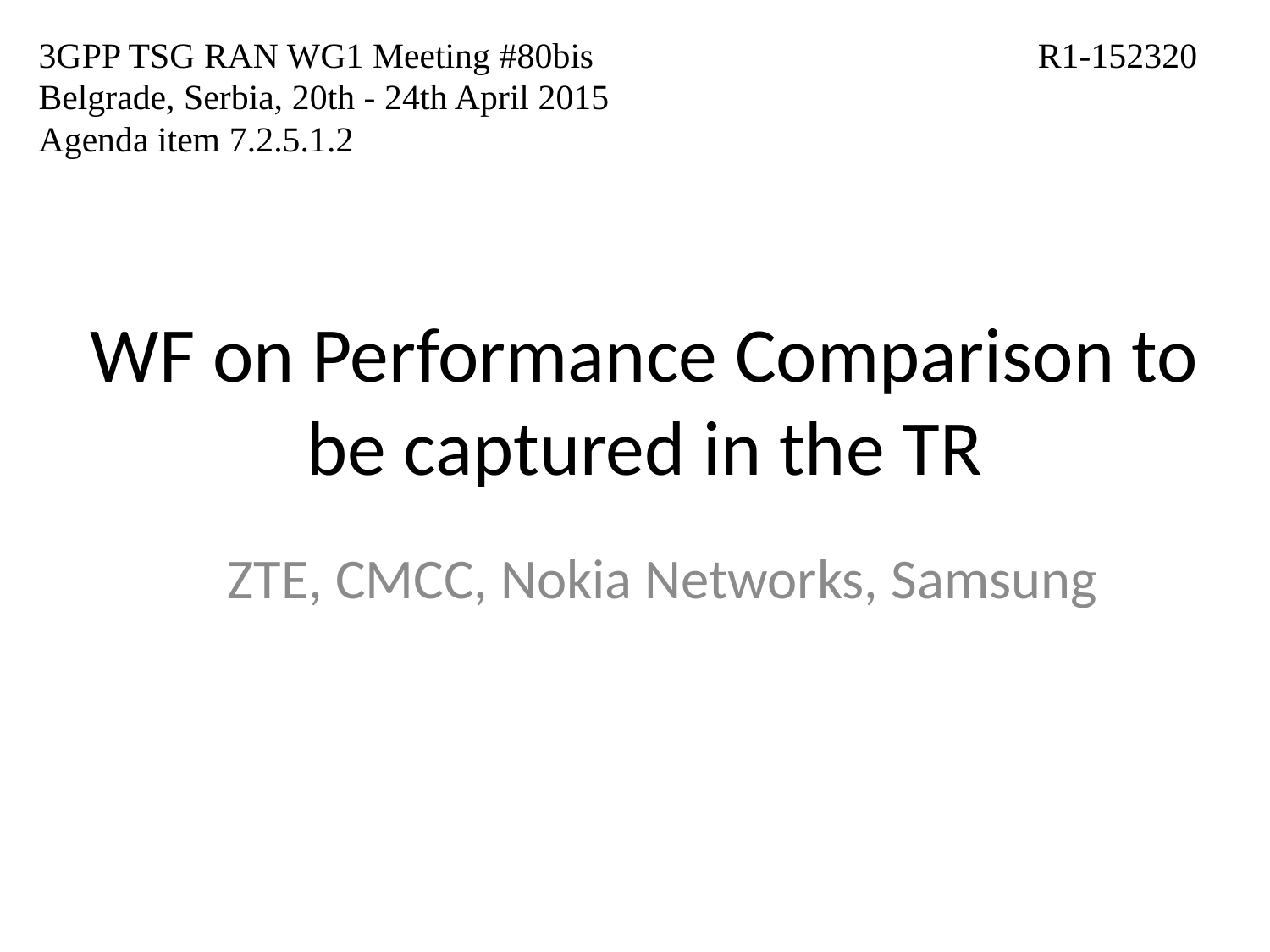

3GPP TSG RAN WG1 Meeting #80bis
Belgrade, Serbia, 20th - 24th April 2015
Agenda item 7.2.5.1.2
R1-152320
# WF on Performance Comparison to be captured in the TR
ZTE, CMCC, Nokia Networks, Samsung